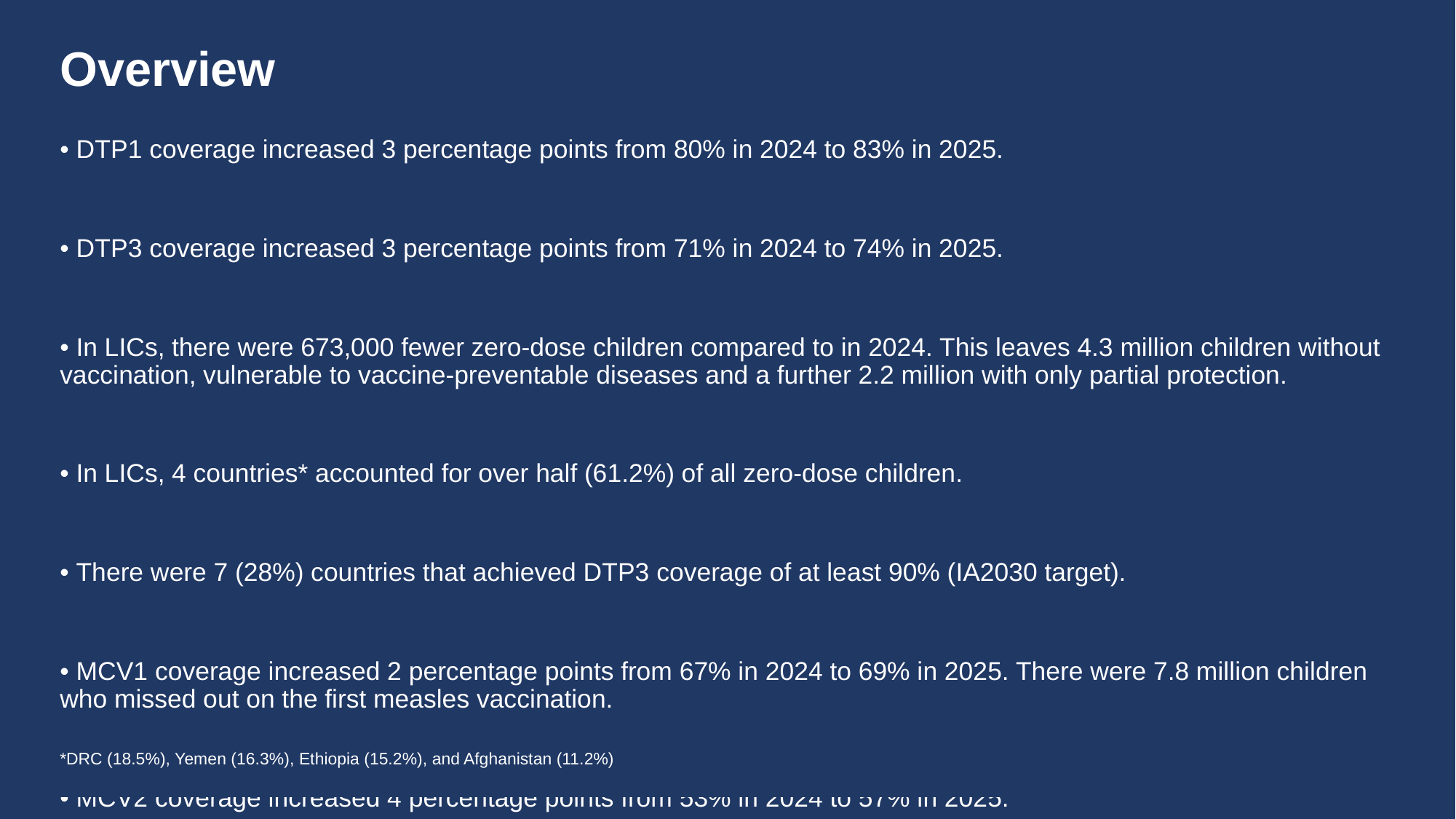

# Overview
• DTP1 coverage increased 3 percentage points from 80% in 2024 to 83% in 2025.

• DTP3 coverage increased 3 percentage points from 71% in 2024 to 74% in 2025.

• In LICs, there were 673,000 fewer zero-dose children compared to in 2024. This leaves 4.3 million children without vaccination, vulnerable to vaccine-preventable diseases and a further 2.2 million with only partial protection.

• In LICs, 4 countries* accounted for over half (61.2%) of all zero-dose children.

• There were 7 (28%) countries that achieved DTP3 coverage of at least 90% (IA2030 target).

• MCV1 coverage increased 2 percentage points from 67% in 2024 to 69% in 2025. There were 7.8 million children who missed out on the first measles vaccination.

• MCV2 coverage increased 4 percentage points from 53% in 2024 to 57% in 2025.

• Last dose coverage of HPV vaccination (HPVc) among girls increased from 30% to 32% in 2025.
*DRC (18.5%), Yemen (16.3%), Ethiopia (15.2%), and Afghanistan (11.2%)